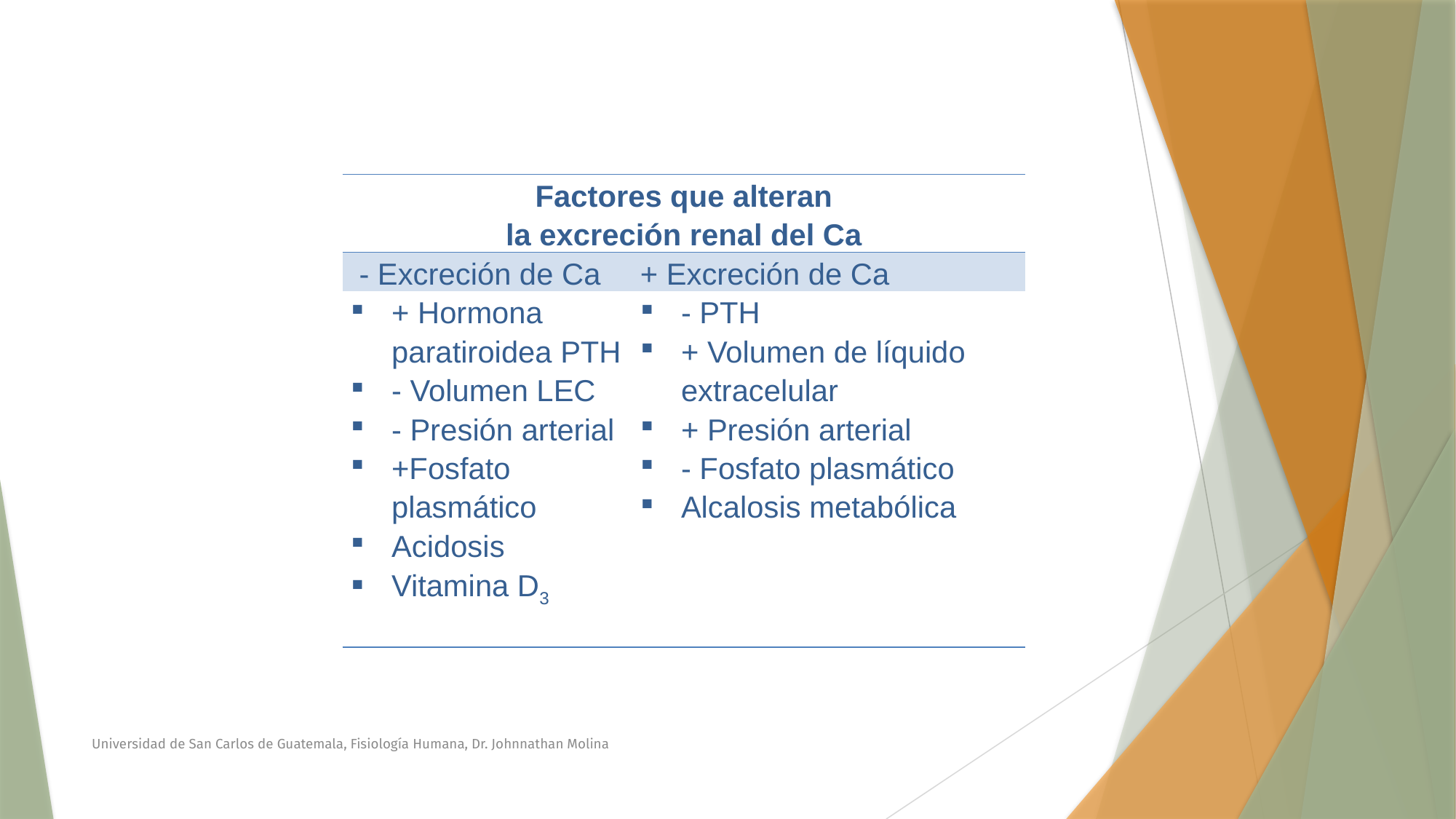

#
| Factores que alteran la excreción renal del Ca |  |
| --- | --- |
| - Excreción de Ca | + Excreción de Ca |
| + Hormona paratiroidea PTH - Volumen LEC - Presión arterial +Fosfato plasmático Acidosis Vitamina D3 | - PTH + Volumen de líquido extracelular + Presión arterial - Fosfato plasmático Alcalosis metabólica |

Universidad de San Carlos de Guatemala, Fisiología Humana, Dr. Johnnathan Molina